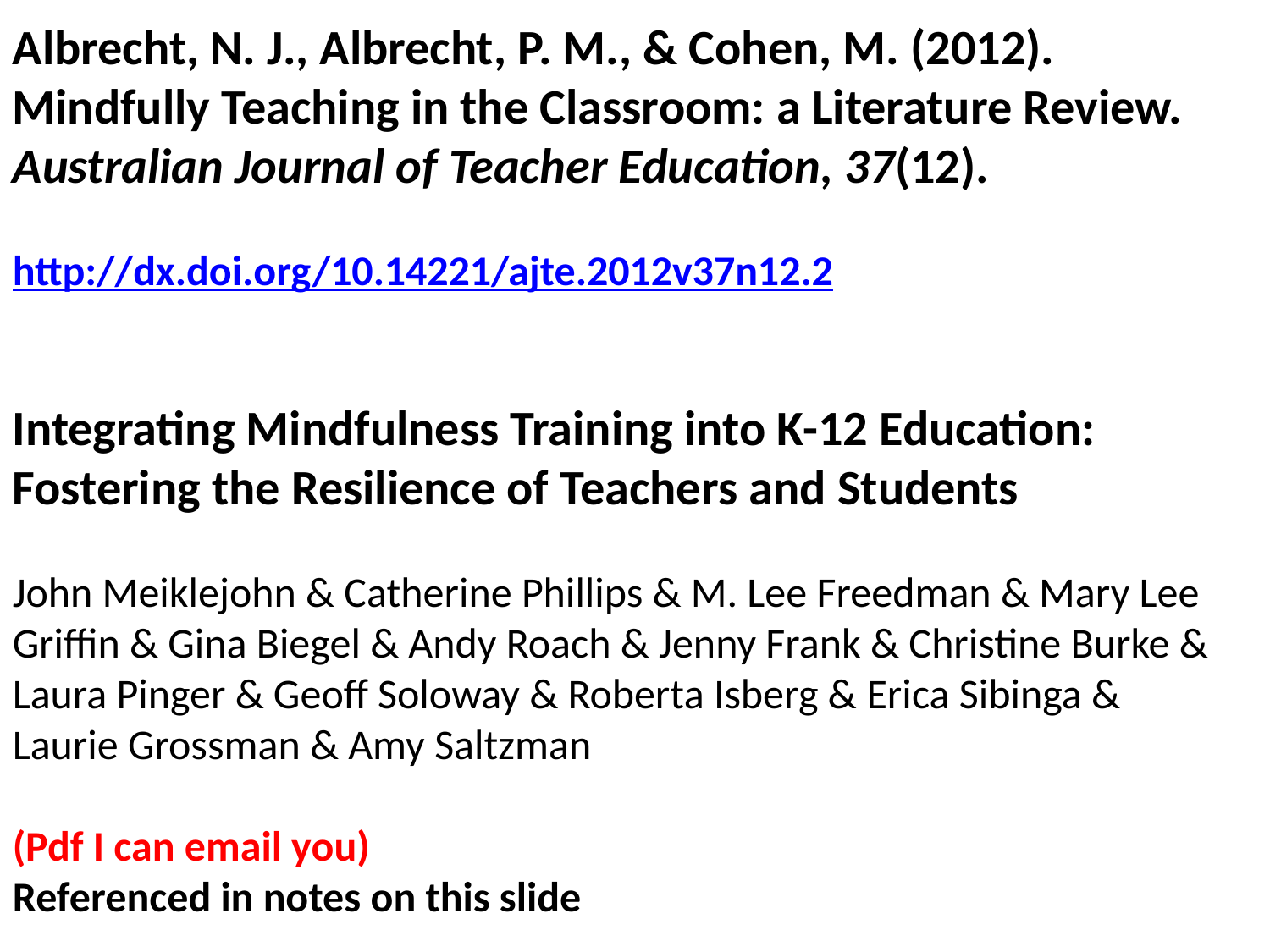

Albrecht, N. J., Albrecht, P. M., & Cohen, M. (2012). Mindfully Teaching in the Classroom: a Literature Review. Australian Journal of Teacher Education, 37(12).

http://dx.doi.org/10.14221/ajte.2012v37n12.2

Integrating Mindfulness Training into K-12 Education:
Fostering the Resilience of Teachers and Students

John Meiklejohn & Catherine Phillips & M. Lee Freedman & Mary Lee Griffin & Gina Biegel & Andy Roach & Jenny Frank & Christine Burke &
Laura Pinger & Geoff Soloway & Roberta Isberg & Erica Sibinga & Laurie Grossman & Amy Saltzman

(Pdf I can email you)
Referenced in notes on this slide